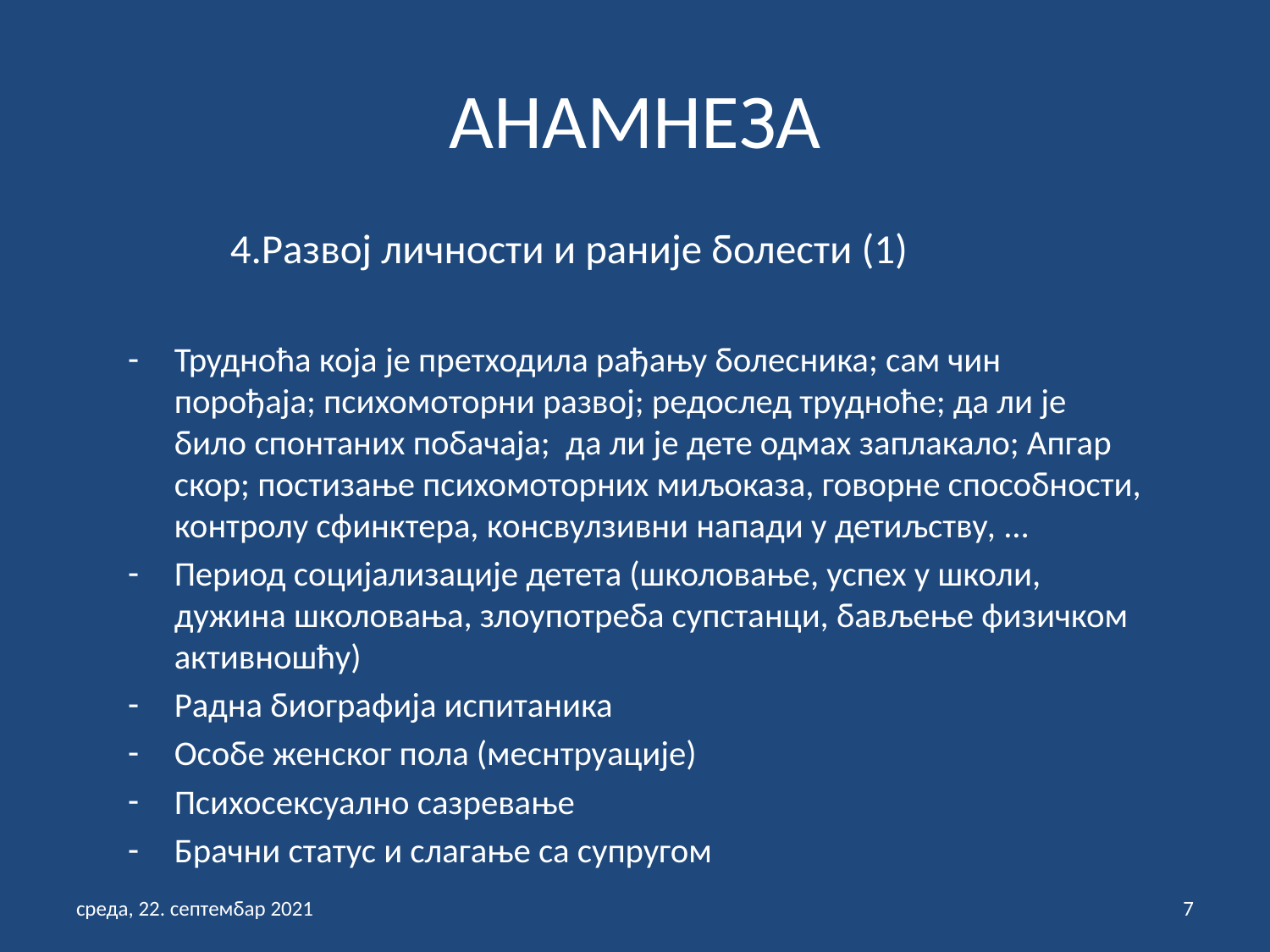

# АНАМНЕЗА
           4.Развој личности и раније болести (1)

Трудноћа која је претходила рађању болесника; сам чин порођаја; психомоторни развој; редослед трудноће; да ли је било спонтаних побачаја;  да ли је дете одмах заплакало; Апгар скор; постизање психомоторних миљоказа, говорне способности, контролу сфинктера, консвулзивни напади у детиљству, ...
Период социјализације детета (школовање, успех у школи, дужина школовања, злоупотреба супстанци, бављење физичком активношћу)
Радна биографија испитаника
Особе женског пола (меснтруације)
Психосексуално сазревање
Брачни статус и слагање са супругом
среда, 22. септембар 2021
7